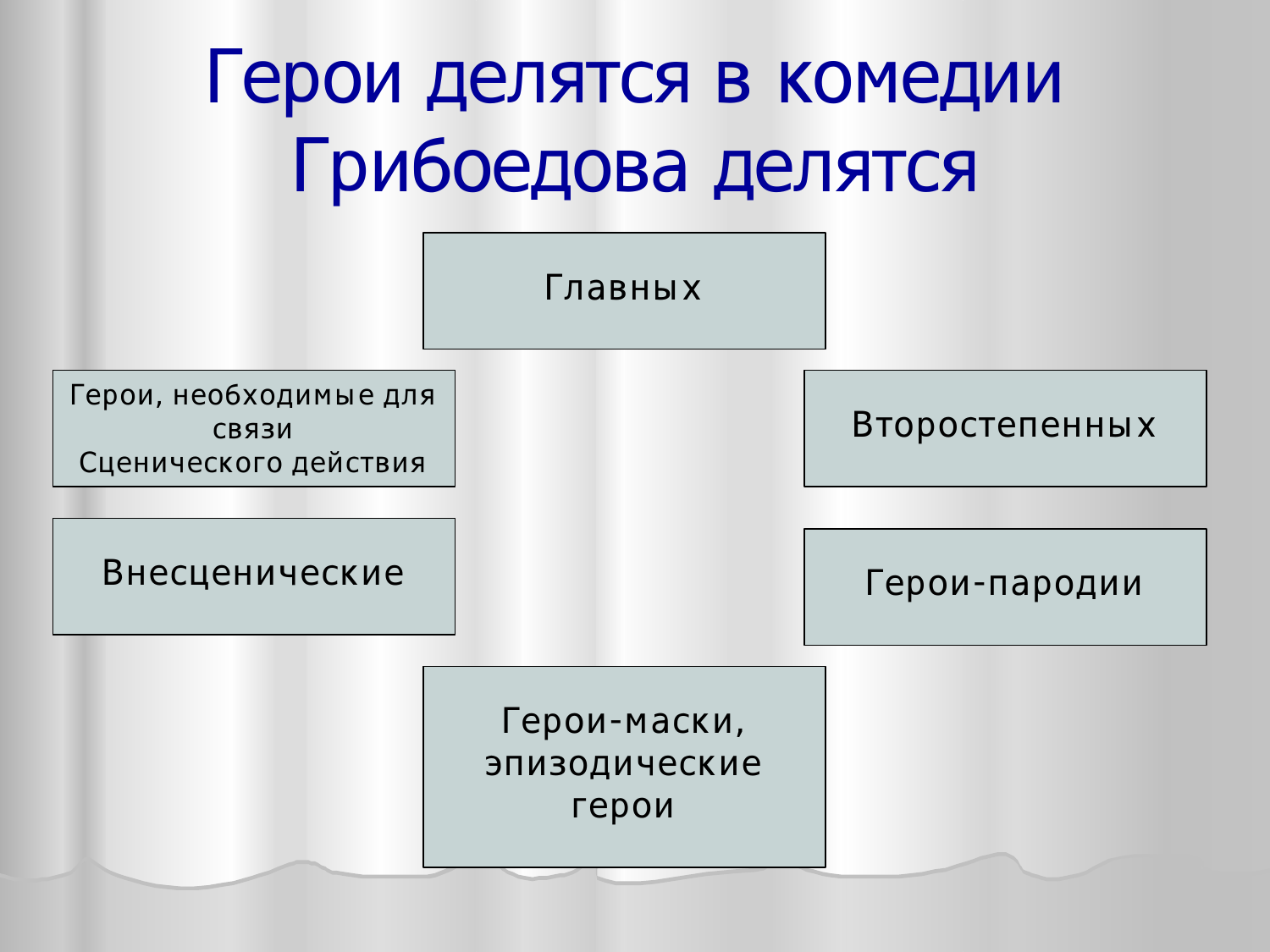

# Герои делятся в комедии Грибоедова делятся

Главных
Герои, необходимые для связи
Сценического действия

Второстепенных

Внесценические

Герои-пародии

Герои-маски, эпизодические герои